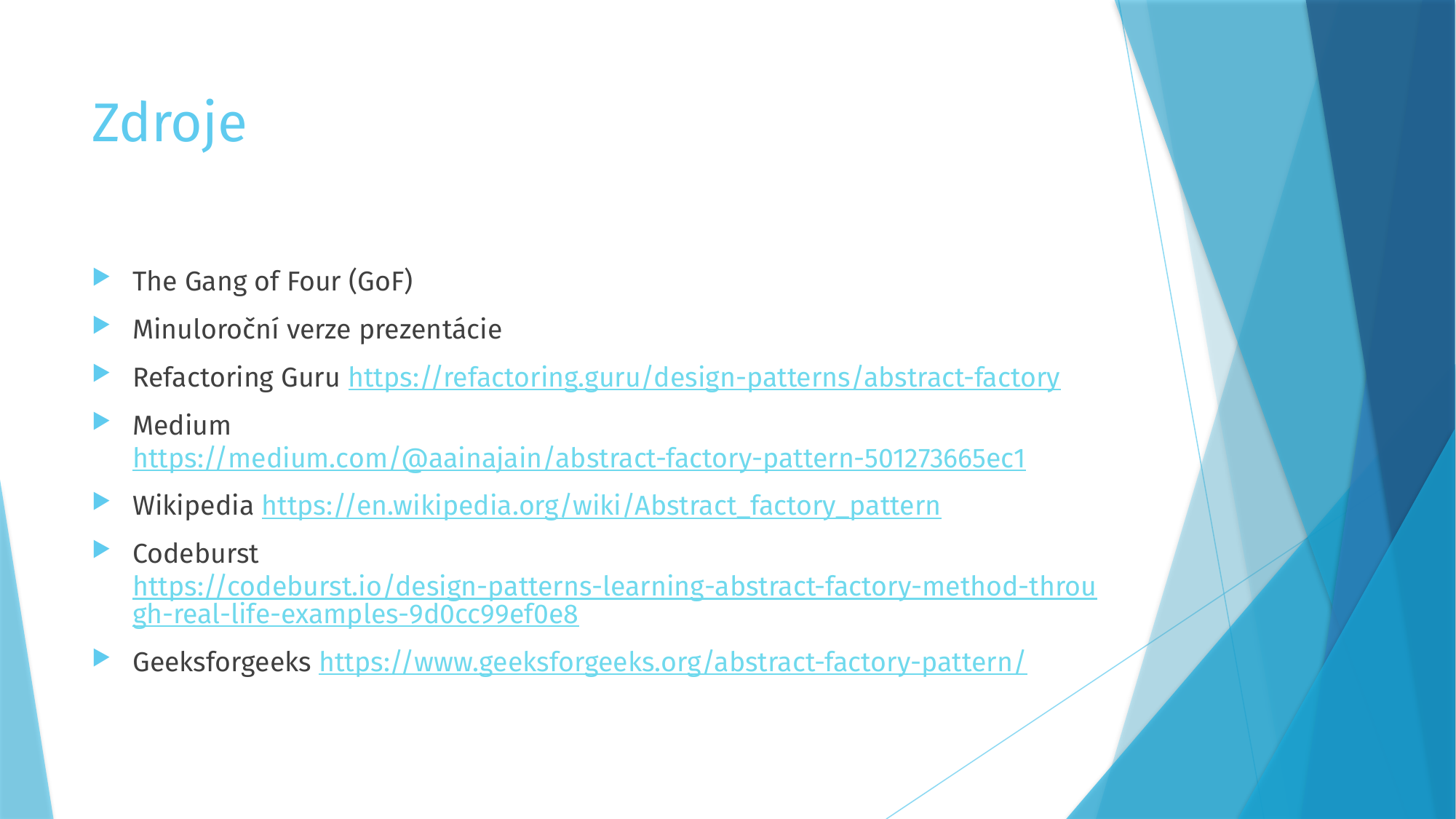

# Zdroje
The Gang of Four (GoF)
Minuloroční verze prezentácie
Refactoring Guru https://refactoring.guru/design-patterns/abstract-factory
Medium https://medium.com/@aainajain/abstract-factory-pattern-501273665ec1
Wikipedia https://en.wikipedia.org/wiki/Abstract_factory_pattern
Codeburst https://codeburst.io/design-patterns-learning-abstract-factory-method-through-real-life-examples-9d0cc99ef0e8
Geeksforgeeks https://www.geeksforgeeks.org/abstract-factory-pattern/